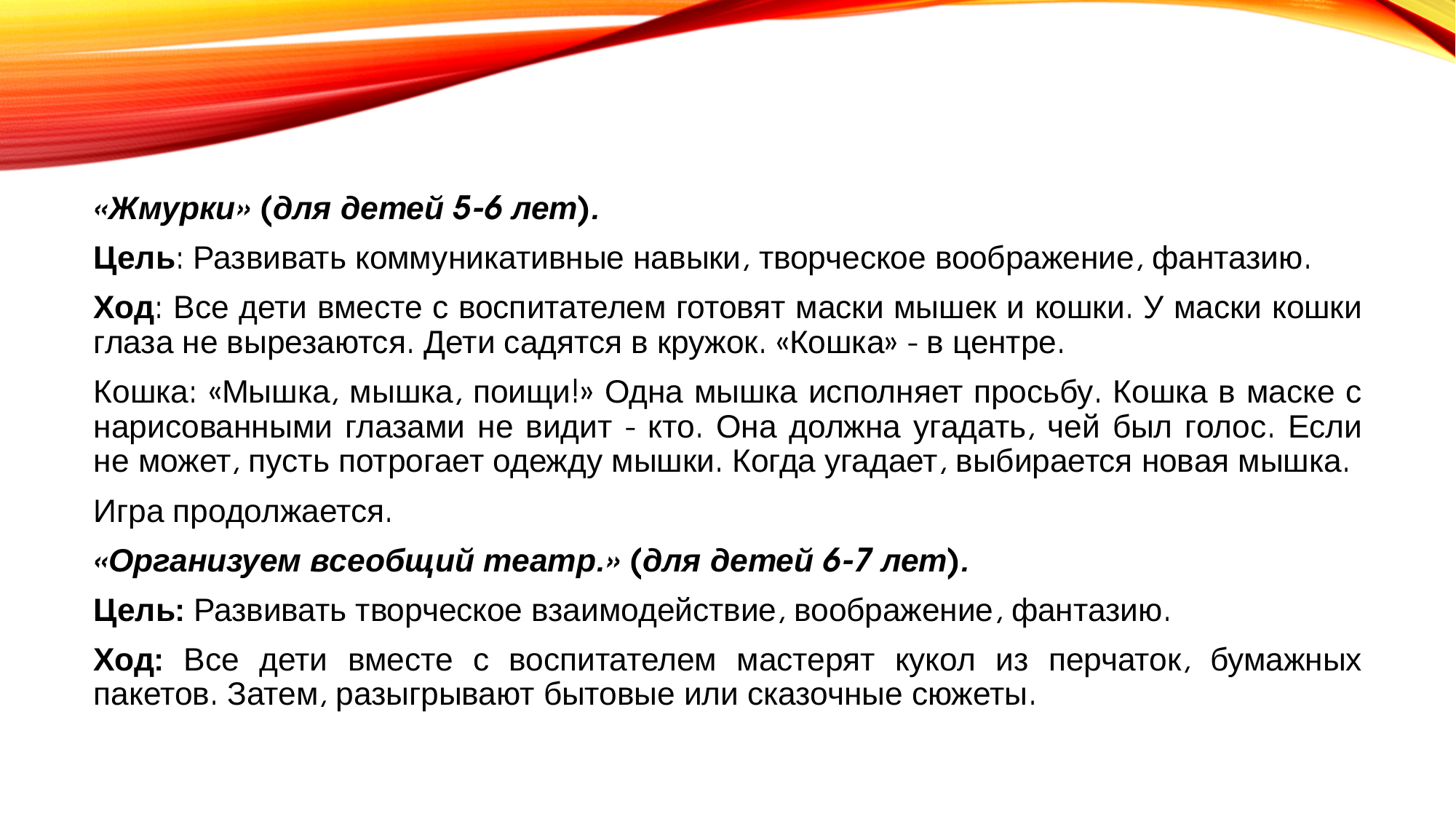

«Жмурки» (для детей 5-6 лет).
Цель: Развивать коммуникативные навыки, творческое воображение, фантазию.
Ход: Все дети вместе с воспитателем готовят маски мышек и кошки. У маски кошки глаза не вырезаются. Дети садятся в кружок. «Кошка» - в центре.
Кошка: «Мышка, мышка, поищи!» Одна мышка исполняет просьбу. Кошка в маске с нарисованными глазами не видит - кто. Она должна угадать, чей был голос. Если не может, пусть потрогает одежду мышки. Когда угадает, выбирается новая мышка.
Игра продолжается.
«Организуем всеобщий театр.» (для детей 6-7 лет).
Цель: Развивать творческое взаимодействие, воображение, фантазию.
Ход: Все дети вместе с воспитателем мастерят кукол из перчаток, бумажных пакетов. Затем, разыгрывают бытовые или сказочные сюжеты.